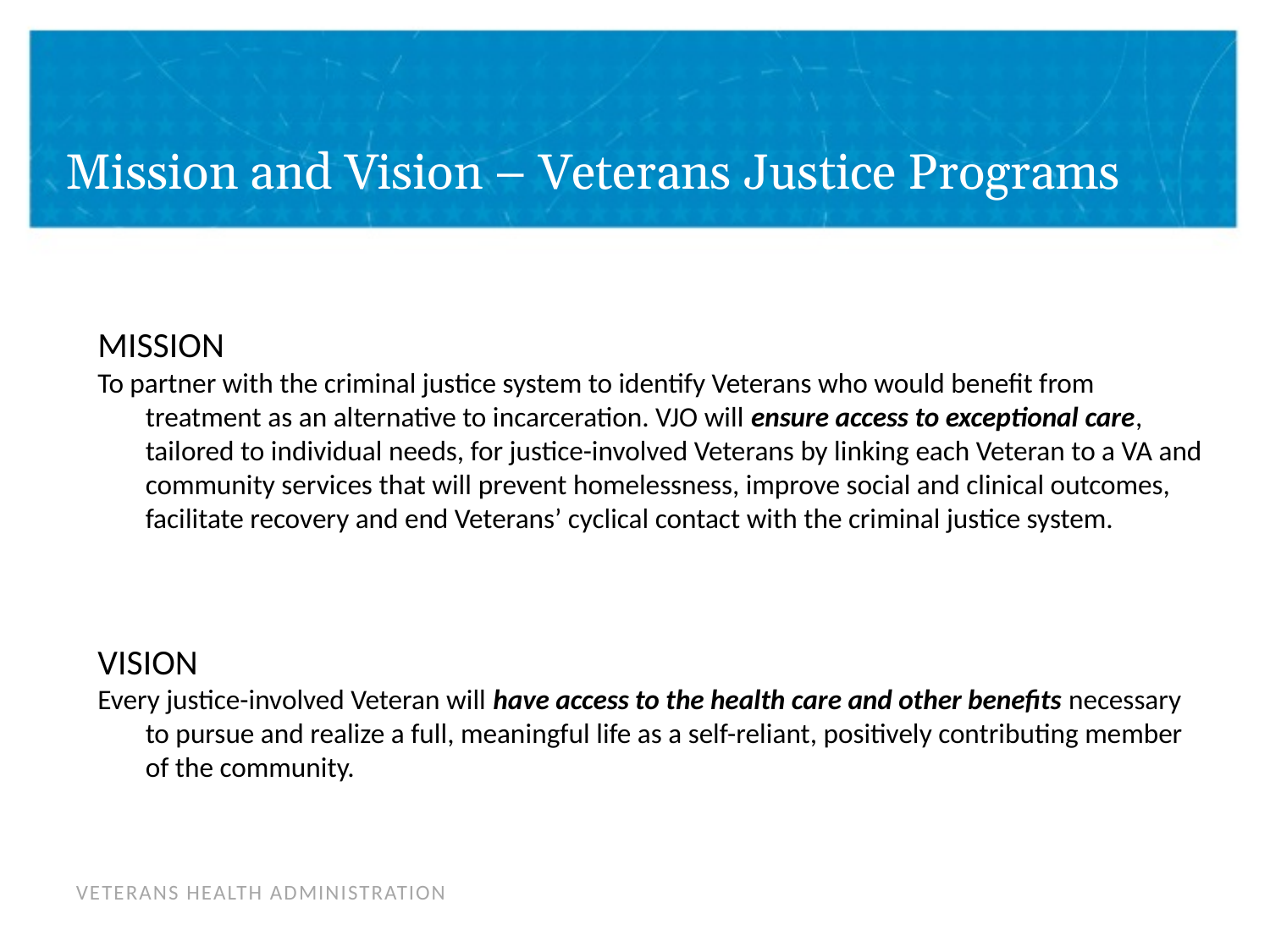

# Mission and Vision – Veterans Justice Programs

MISSION
To partner with the criminal justice system to identify Veterans who would benefit from treatment as an alternative to incarceration. VJO will ensure access to exceptional care, tailored to individual needs, for justice-involved Veterans by linking each Veteran to a VA and community services that will prevent homelessness, improve social and clinical outcomes, facilitate recovery and end Veterans’ cyclical contact with the criminal justice system.

VISION
Every justice-involved Veteran will have access to the health care and other benefits necessary to pursue and realize a full, meaningful life as a self-reliant, positively contributing member of the community.